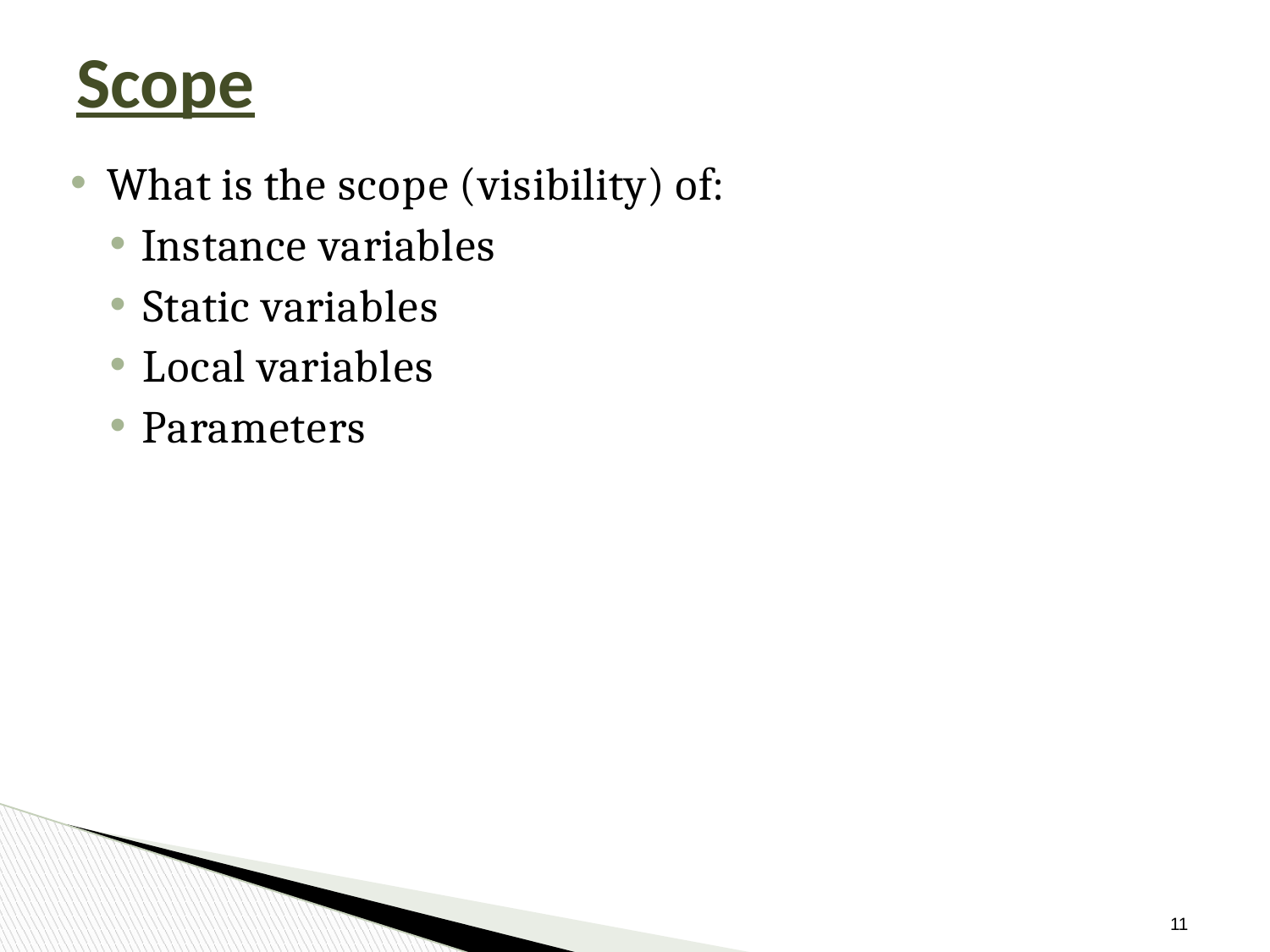

# Scope
What is the scope (visibility) of:
Instance variables
Static variables
Local variables
Parameters

11